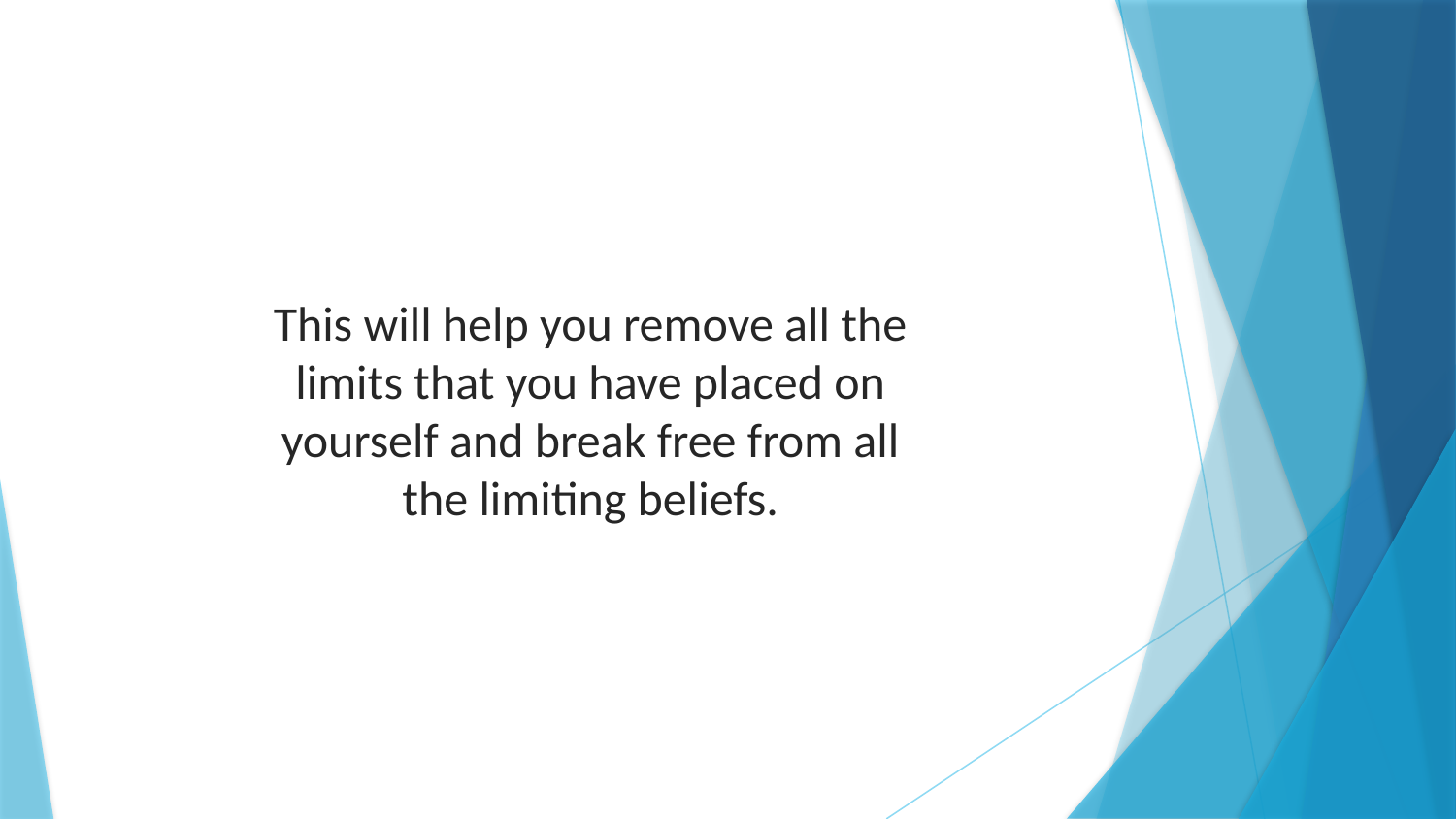

This will help you remove all the limits that you have placed on yourself and break free from all the limiting beliefs.